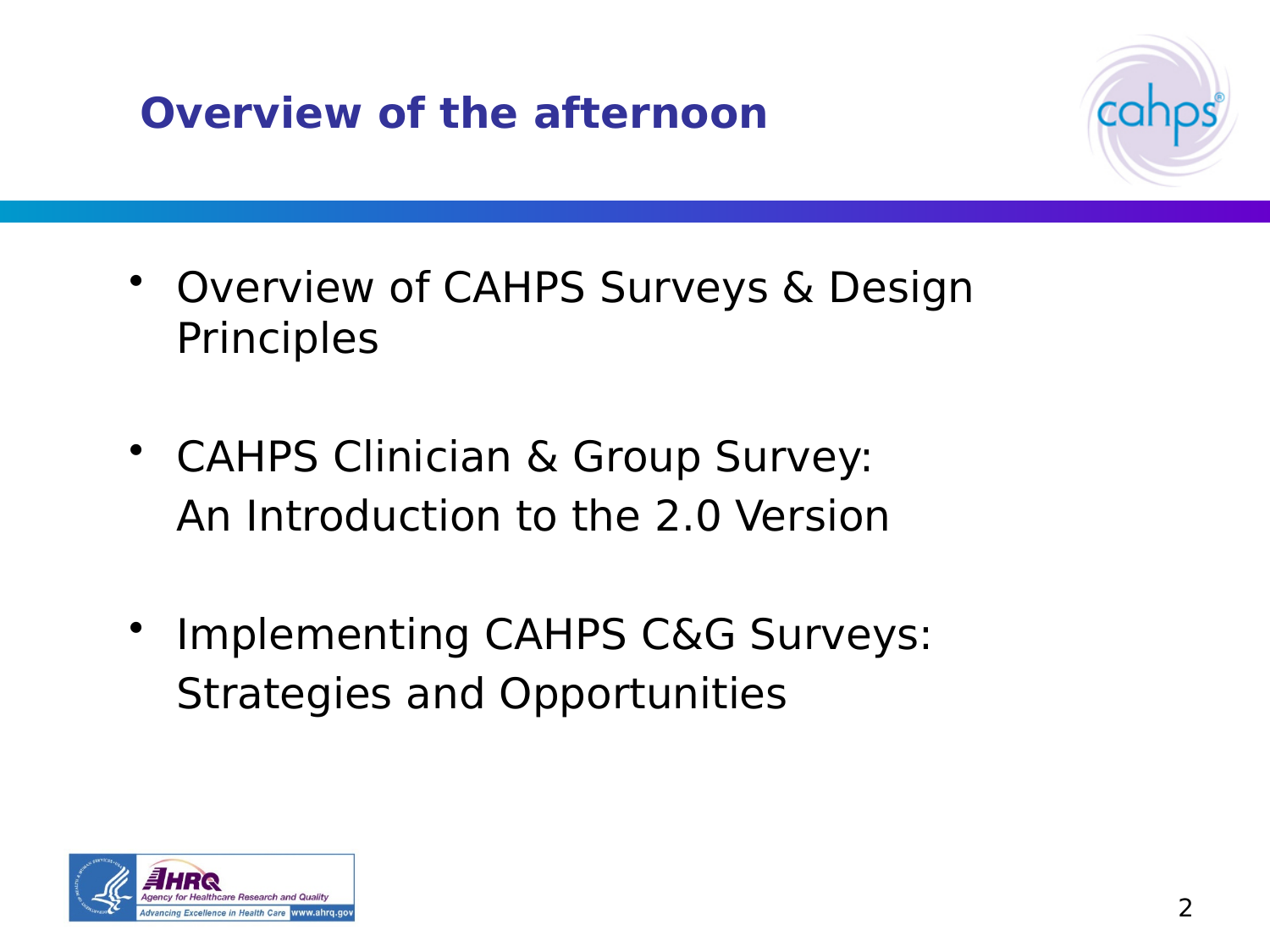

# Overview of the afternoon

Overview of CAHPS Surveys & Design Principles

CAHPS Clinician & Group Survey:
	An Introduction to the 2.0 Version

Implementing CAHPS C&G Surveys:
	Strategies and Opportunities

2